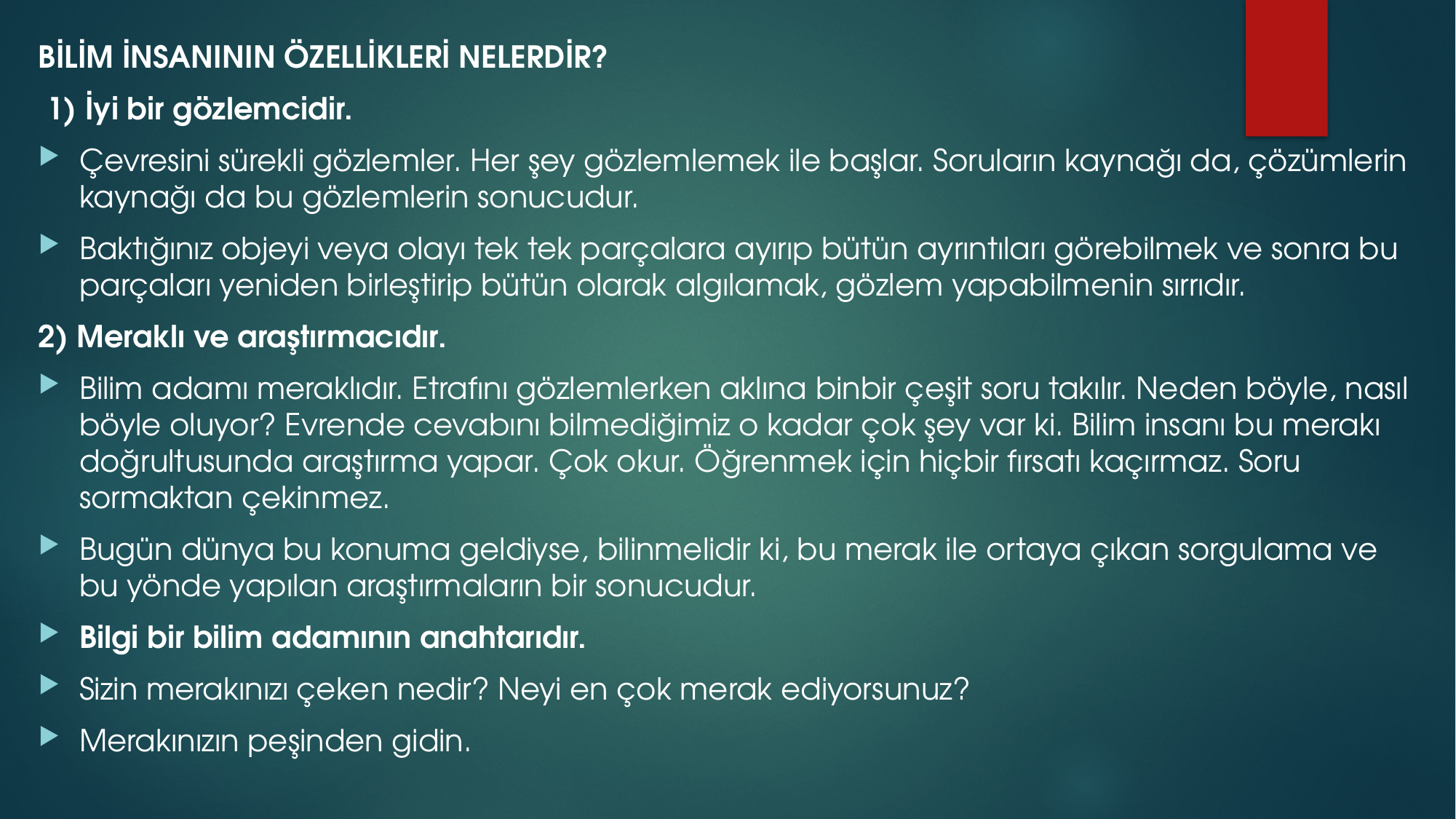

BİLİM İNSANININ ÖZELLİKLERİ NELERDİR?
 1) İyi bir gözlemcidir.
Çevresini sürekli gözlemler. Her şey gözlemlemek ile başlar. Soruların kaynağı da, çözümlerin kaynağı da bu gözlemlerin sonucudur.
Baktığınız objeyi veya olayı tek tek parçalara ayırıp bütün ayrıntıları görebilmek ve sonra bu parçaları yeniden birleştirip bütün olarak algılamak, gözlem yapabilmenin sırrıdır.
2) Meraklı ve araştırmacıdır.
Bilim adamı meraklıdır. Etrafını gözlemlerken aklına binbir çeşit soru takılır. Neden böyle, nasıl böyle oluyor? Evrende cevabını bilmediğimiz o kadar çok şey var ki. Bilim insanı bu merakı doğrultusunda araştırma yapar. Çok okur. Öğrenmek için hiçbir fırsatı kaçırmaz. Soru sormaktan çekinmez.
Bugün dünya bu konuma geldiyse, bilinmelidir ki, bu merak ile ortaya çıkan sorgulama ve bu yönde yapılan araştırmaların bir sonucudur.
Bilgi bir bilim adamının anahtarıdır.
Sizin merakınızı çeken nedir? Neyi en çok merak ediyorsunuz?
Merakınızın peşinden gidin.